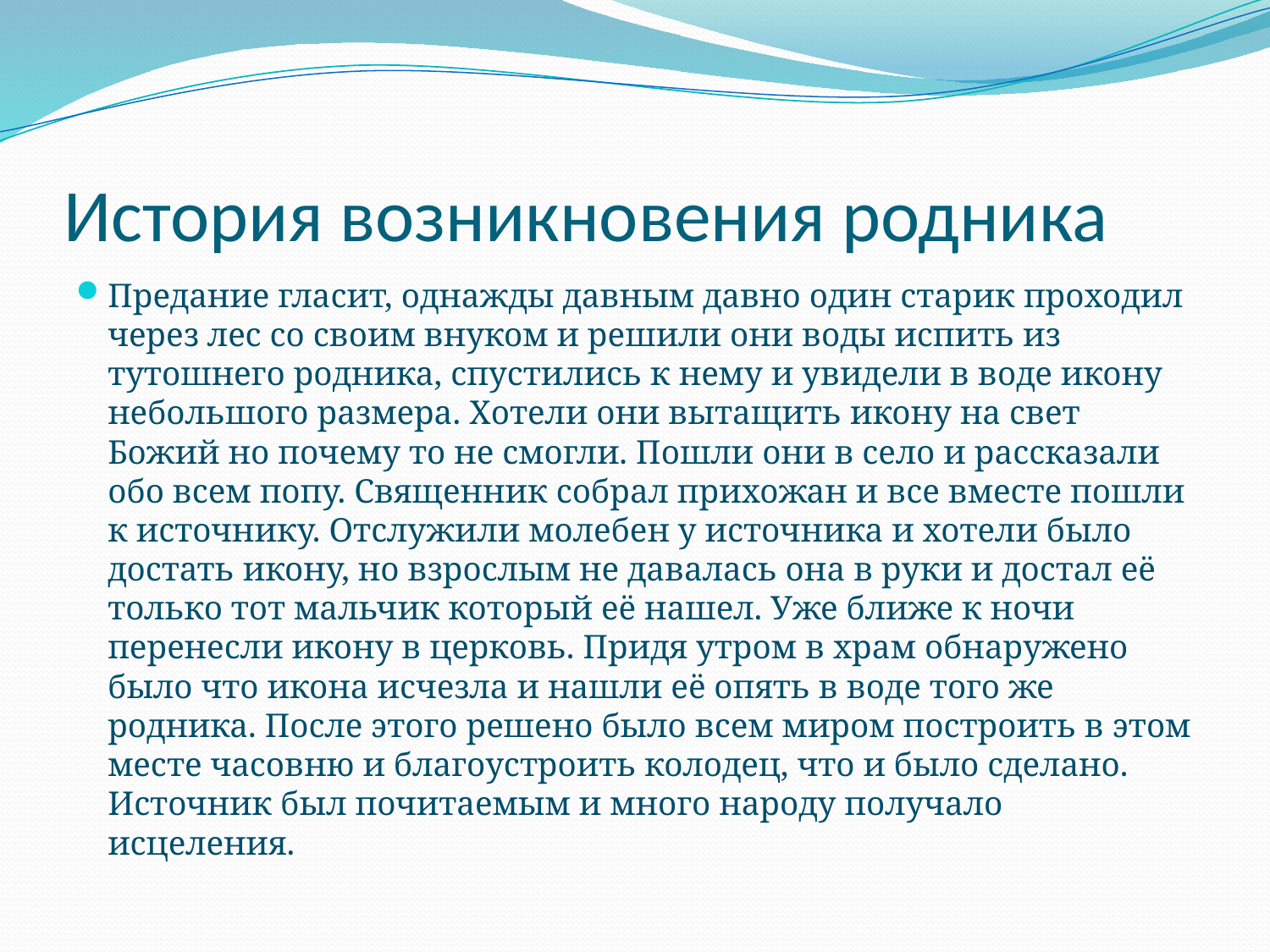

# История возникновения родника
Предание гласит, однажды давным давно один старик проходил через лес со своим внуком и решили они воды испить из тутошнего родника, спустились к нему и увидели в воде икону небольшого размера. Хотели они вытащить икону на свет Божий но почему то не смогли. Пошли они в село и рассказали обо всем попу. Священник собрал прихожан и все вместе пошли к источнику. Отслужили молебен у источника и хотели было достать икону, но взрослым не давалась она в руки и достал её только тот мальчик который её нашел. Уже ближе к ночи перенесли икону в церковь. Придя утром в храм обнаружено было что икона исчезла и нашли её опять в воде того же родника. После этого решено было всем миром построить в этом месте часовню и благоустроить колодец, что и было сделано. Источник был почитаемым и много народу получало исцеления.